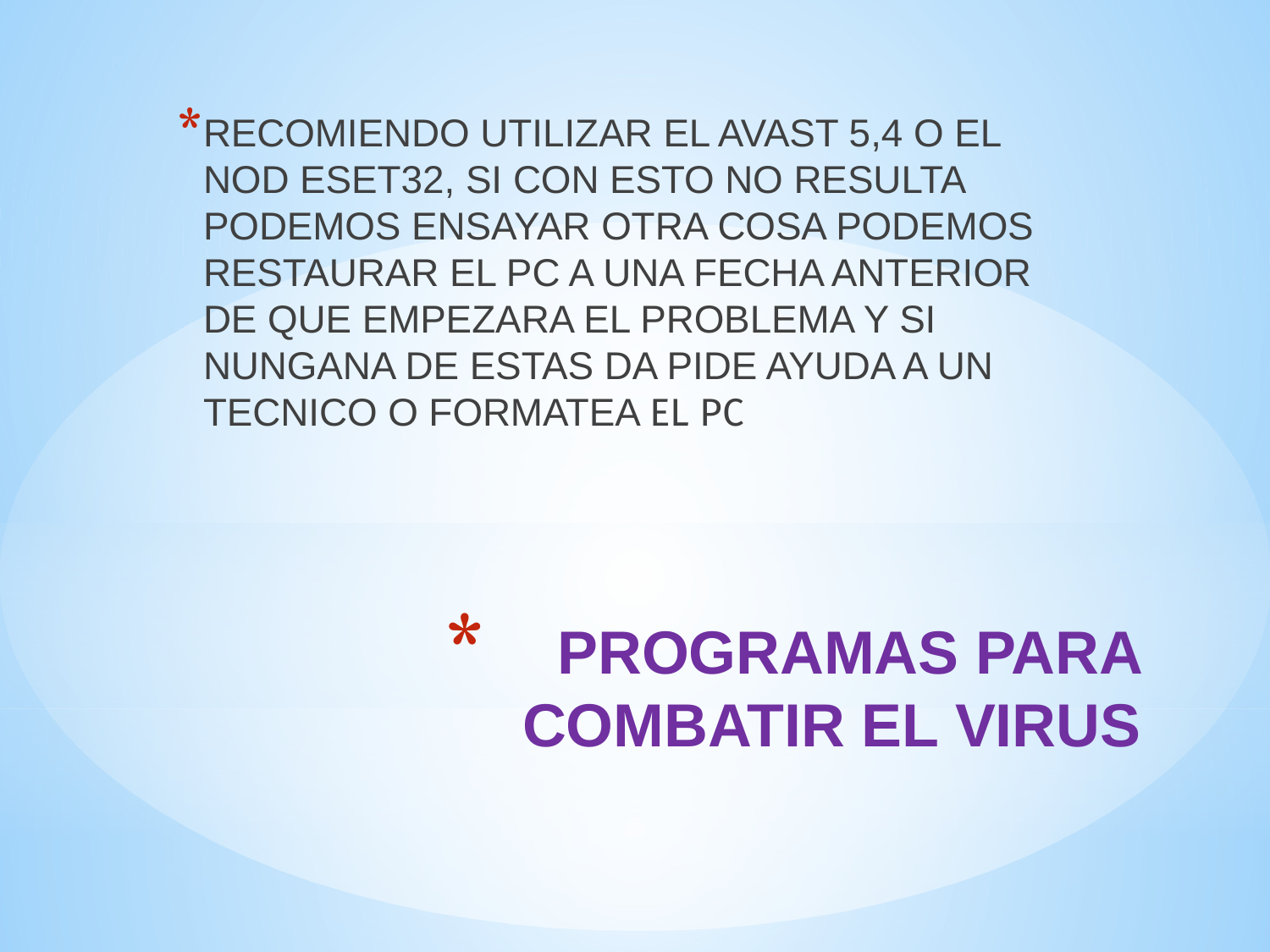

RECOMIENDO UTILIZAR EL AVAST 5,4 O EL NOD ESET32, SI CON ESTO NO RESULTA PODEMOS ENSAYAR OTRA COSA PODEMOS RESTAURAR EL PC A UNA FECHA ANTERIOR DE QUE EMPEZARA EL PROBLEMA Y SI NUNGANA DE ESTAS DA PIDE AYUDA A UN TECNICO O FORMATEA EL PC
# PROGRAMAS PARA COMBATIR EL VIRUS